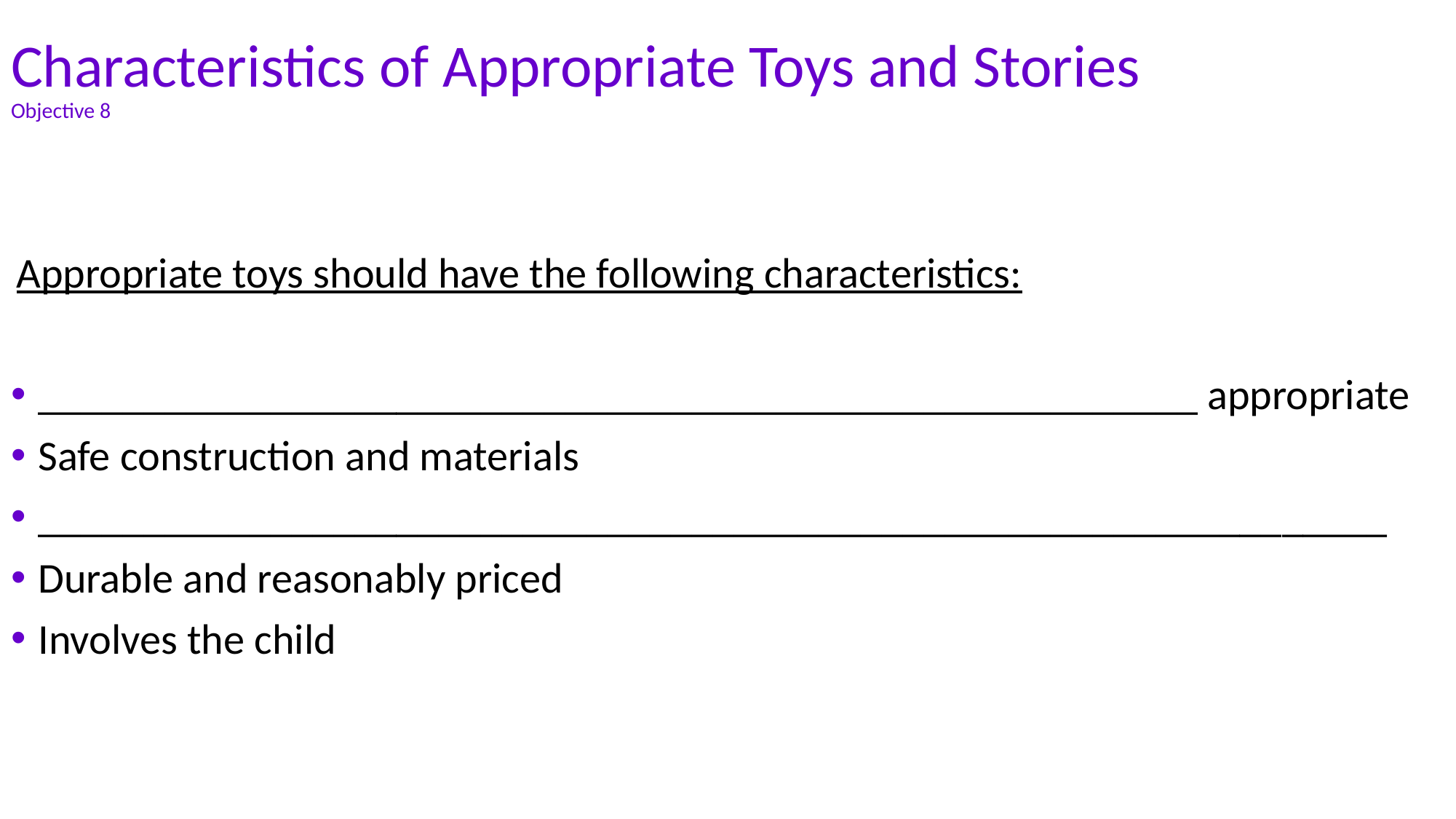

# Characteristics of Appropriate Toys and Stories Objective 8
Appropriate toys should have the following characteristics:

_______________________________________________________ appropriate
Safe construction and materials
________________________________________________________________
Durable and reasonably priced
Involves the child